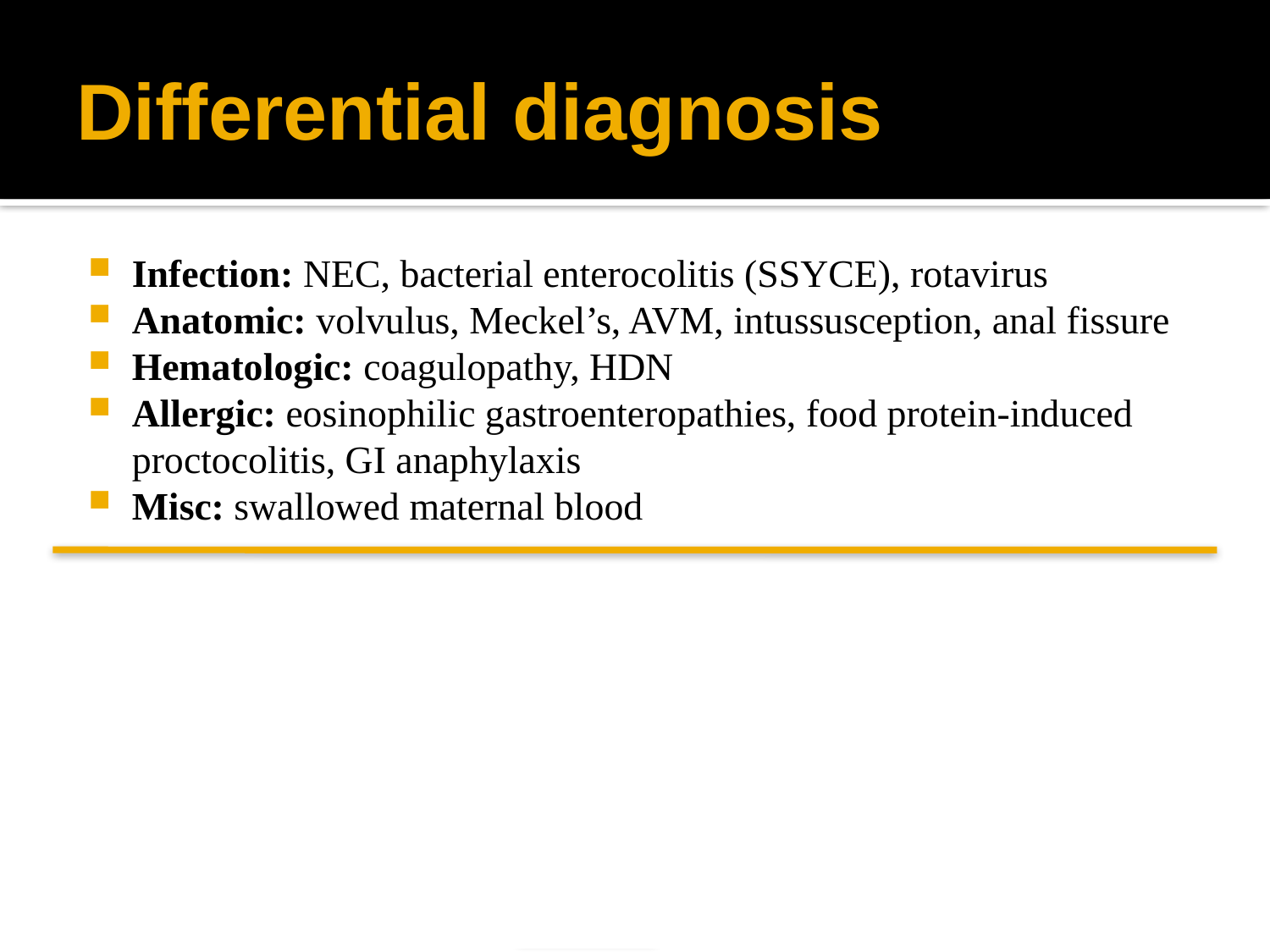

# Differential diagnosis
Infection: NEC, bacterial enterocolitis (SSYCE), rotavirus
Anatomic: volvulus, Meckel’s, AVM, intussusception, anal fissure
Hematologic: coagulopathy, HDN
Allergic: eosinophilic gastroenteropathies, food protein-induced proctocolitis, GI anaphylaxis
Misc: swallowed maternal blood
Index of suspicion of typical cow’s milk protein-induced enterocolitis (Hwang, J Korean Med Sci 2007)

71%
142
Infection
11%
FPIES (cow’s milk)
consecutive infants 15-45 days old admitted for vomiting/diarrhea
17%
Other